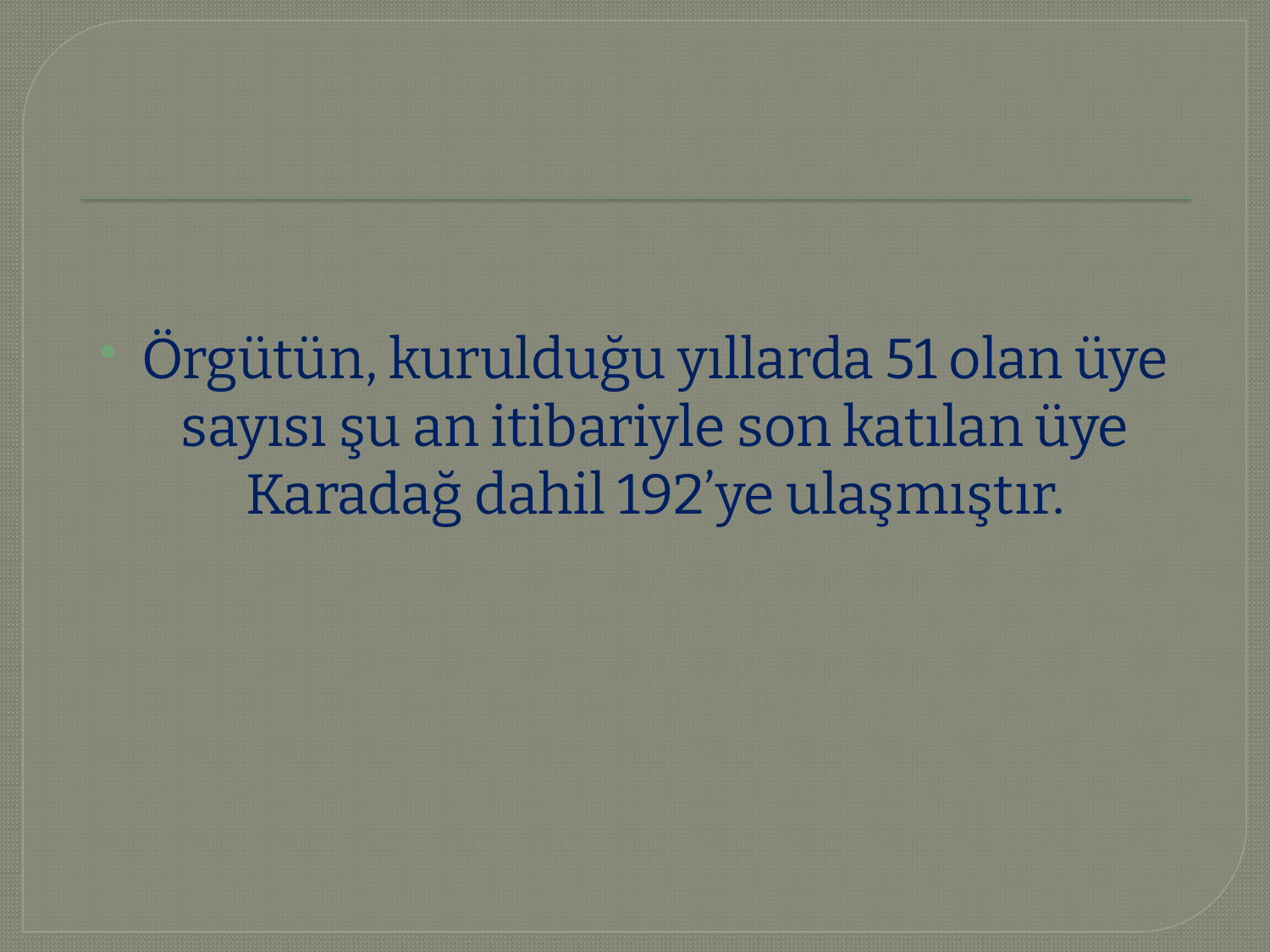

#
Örgütün, kurulduğu yıllarda 51 olan üye sayısı şu an itibariyle son katılan üye Karadağ dahil 192’ye ulaşmıştır.